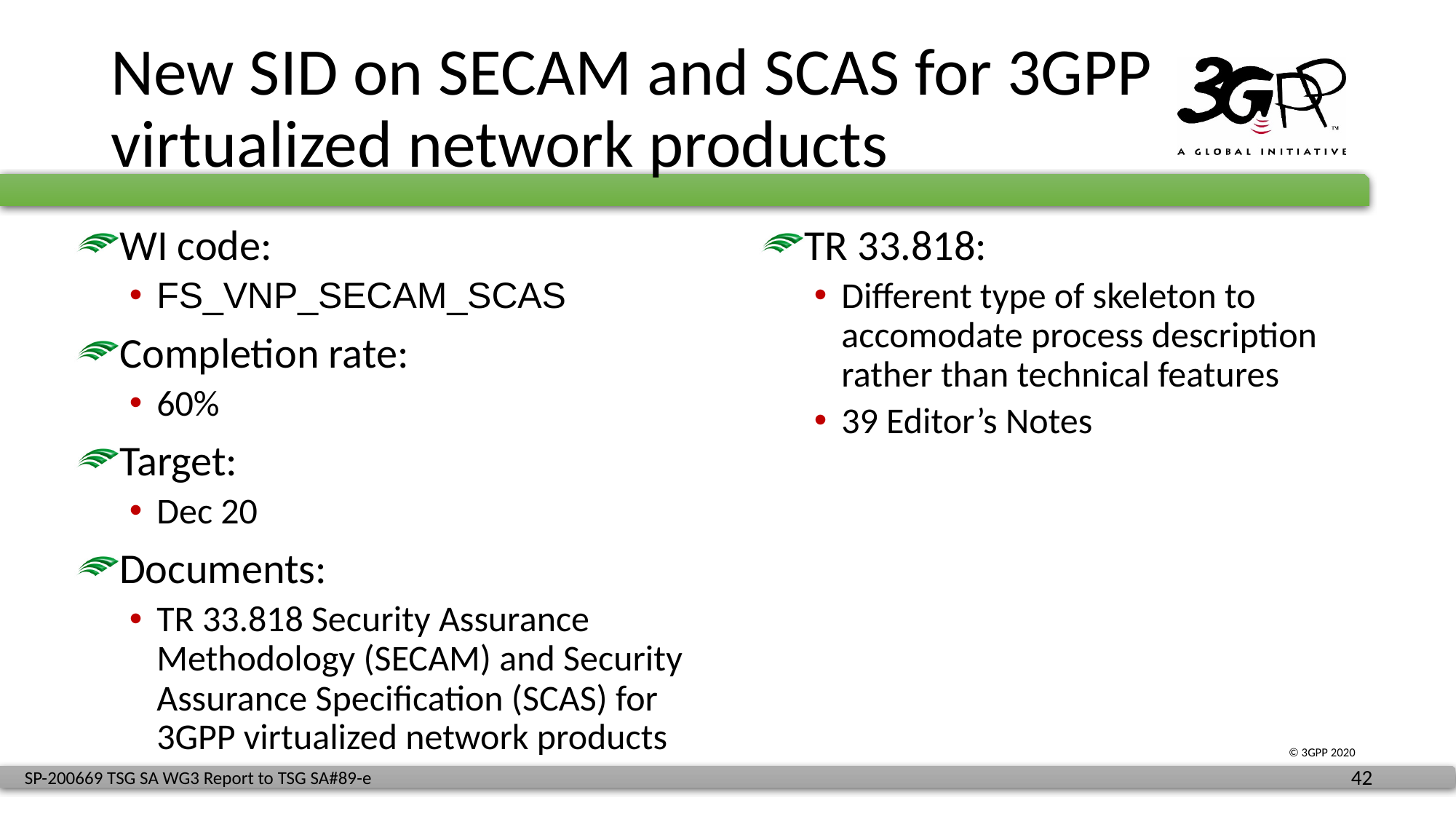

# New SID on SECAM and SCAS for 3GPP virtualized network products
WI code:
FS_VNP_SECAM_SCAS
Completion rate:
60%
Target:
Dec 20
Documents:
TR 33.818 Security Assurance Methodology (SECAM) and Security Assurance Specification (SCAS) for 3GPP virtualized network products

TR 33.818:
Different type of skeleton to accomodate process description rather than technical features
39 Editor’s Notes